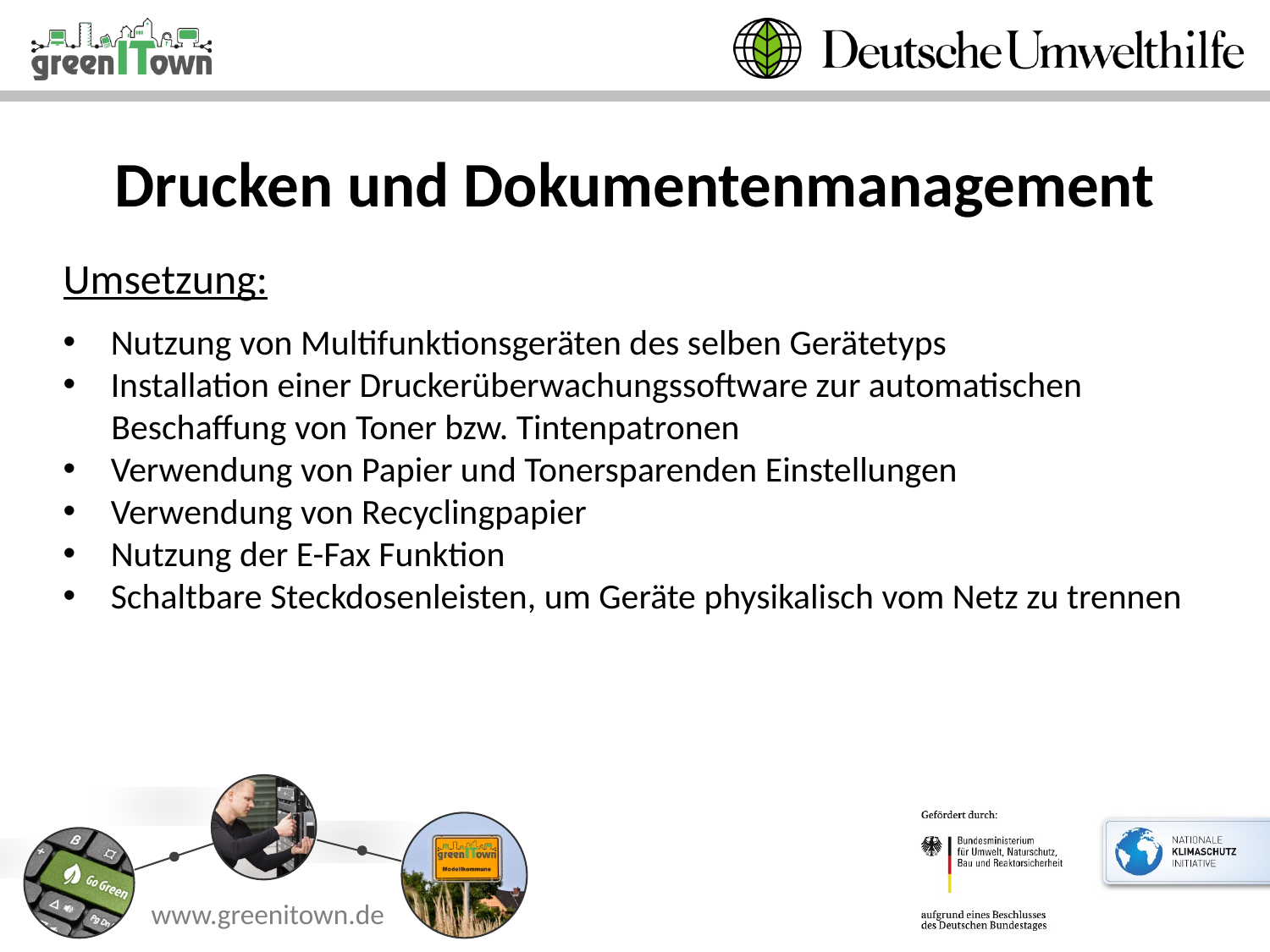

# Drucken und Dokumentenmanagement
Umsetzung:

Nutzung von Multifunktionsgeräten des selben Gerätetyps
Installation einer Druckerüberwachungssoftware zur automatischen
      Beschaffung von Toner bzw. Tintenpatronen
Verwendung von Papier und Tonersparenden Einstellungen
Verwendung von Recyclingpapier
Nutzung der E-Fax Funktion
Schaltbare Steckdosenleisten, um Geräte physikalisch vom Netz zu trennen